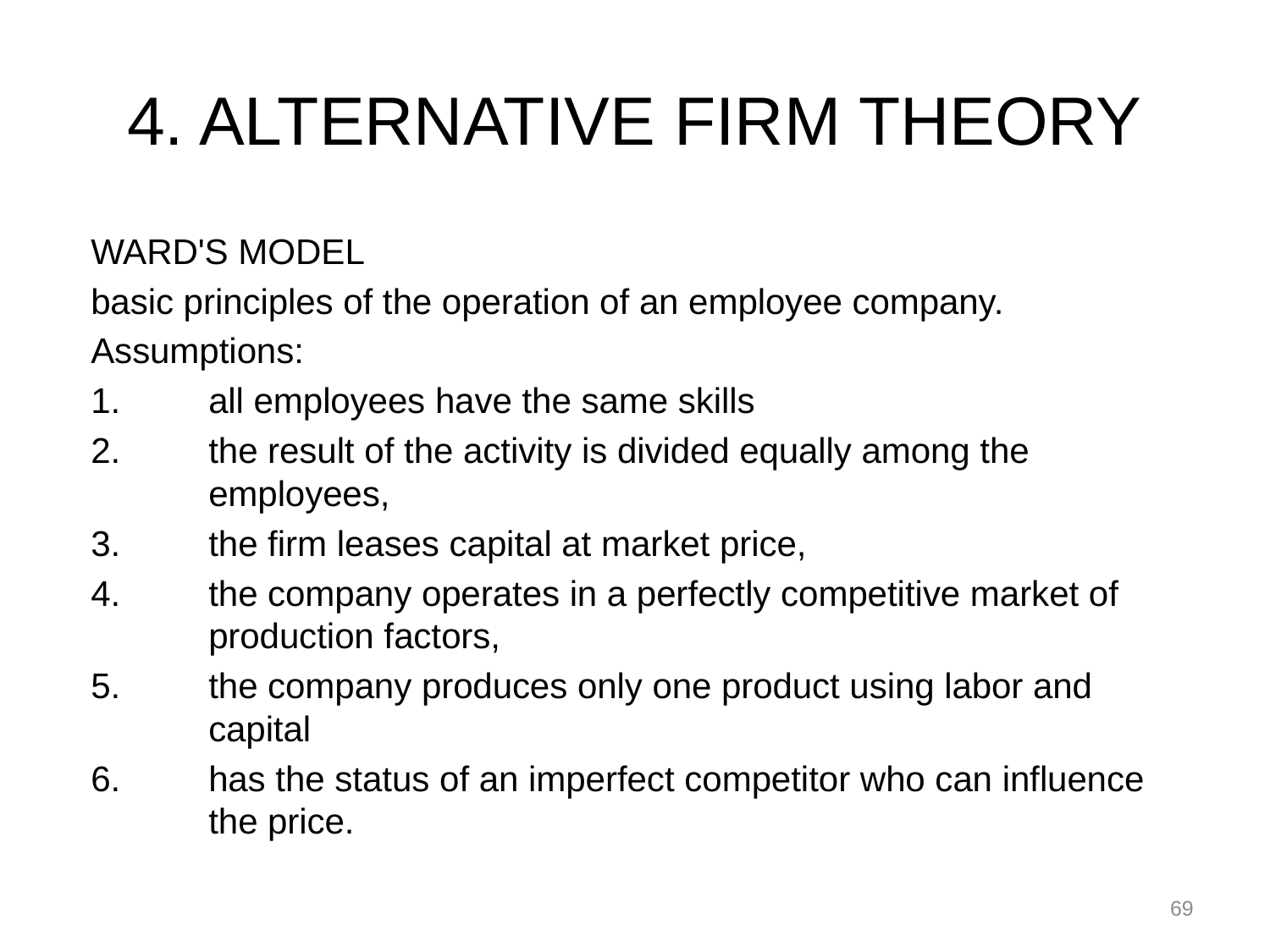

# 4. ALTERNATIVE FIRM THEORY
WARD'S MODEL
basic principles of the operation of an employee company.
Assumptions:
all employees have the same skills
the result of the activity is divided equally among the employees,
the firm leases capital at market price,
the company operates in a perfectly competitive market of production factors,
the company produces only one product using labor and capital
has the status of an imperfect competitor who can influence the price.
69